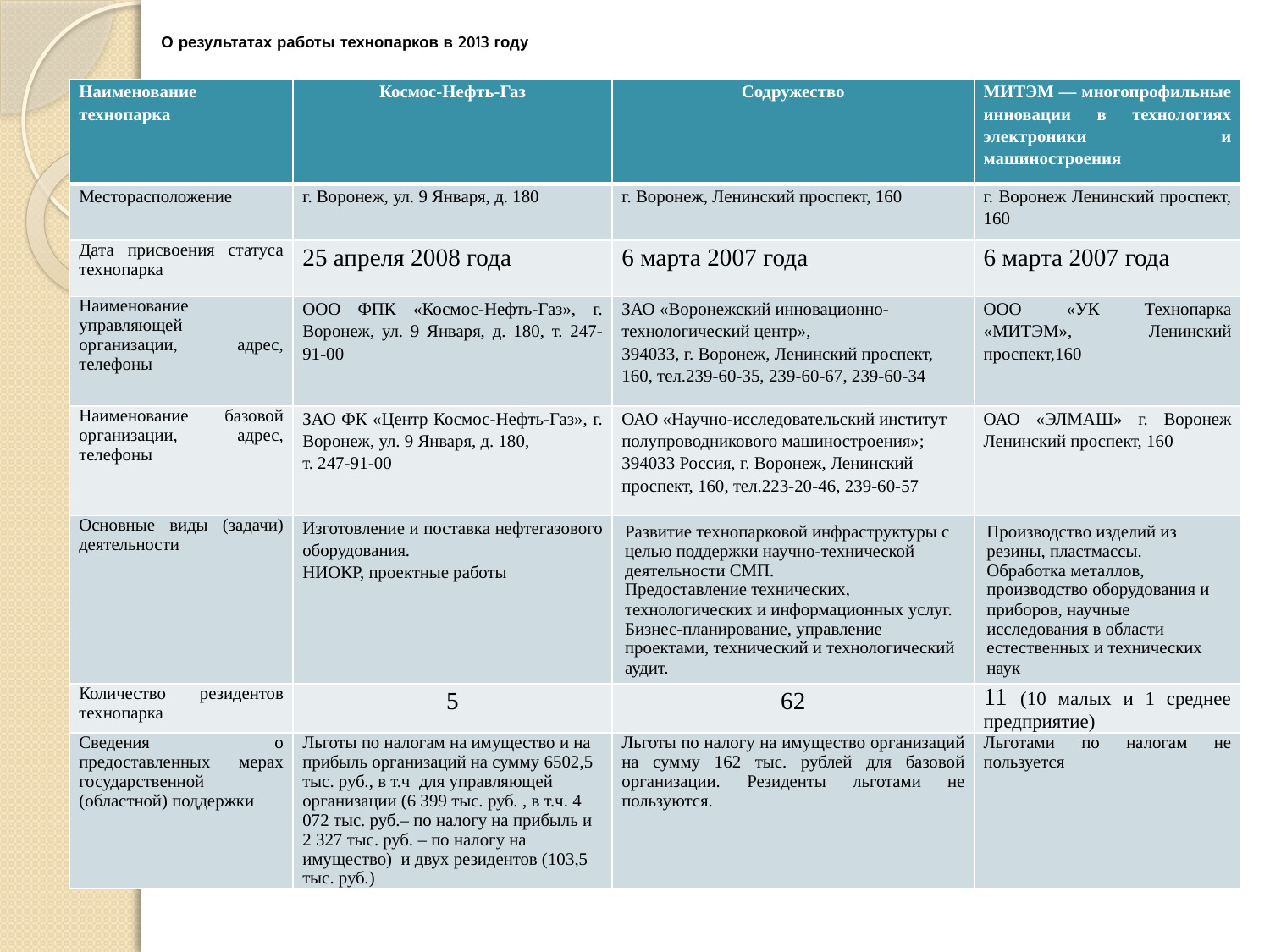

# О результатах работы технопарков в 2013 году
| Наименование технопарка | Космос-Нефть-Газ | Содружество | МИТЭМ — многопрофильные инновации в технологиях электроники и машиностроения |
| --- | --- | --- | --- |
| Месторасположение | г. Воронеж, ул. 9 Января, д. 180 | г. Воронеж, Ленинский проспект, 160 | г. Воронеж Ленинский проспект, 160 |
| Дата присвоения статуса технопарка | 25 апреля 2008 года | 6 марта 2007 года | 6 марта 2007 года |
| Наименование управляющей организации, адрес, телефоны | ООО ФПК «Космос-Нефть-Газ», г. Воронеж, ул. 9 Января, д. 180, т. 247-91-00 | ЗАО «Воронежский инновационно-технологический центр», 394033, г. Воронеж, Ленинский проспект, 160, тел.239-60-35, 239-60-67, 239-60-34 | ООО «УК Технопарка «МИТЭМ», Ленинский проспект,160 |
| Наименование базовой организации, адрес, телефоны | ЗАО ФК «Центр Космос-Нефть-Газ», г. Воронеж, ул. 9 Января, д. 180, т. 247-91-00 | ОАО «Научно-исследовательский институт полупроводникового машиностроения»; 394033 Россия, г. Воронеж, Ленинский проспект, 160, тел.223-20-46, 239-60-57 | ОАО «ЭЛМАШ» г. Воронеж Ленинский проспект, 160 |
| Основные виды (задачи) деятельности | Изготовление и поставка нефтегазового оборудования. НИОКР, проектные работы | Развитие технопарковой инфраструктуры с целью поддержки научно-технической деятельности СМП. Предоставление технических, технологических и информационных услуг. Бизнес-планирование, управление проектами, технический и технологический аудит. | Производство изделий из резины, пластмассы. Обработка металлов, производство оборудования и приборов, научные исследования в области естественных и технических наук |
| Количество резидентов технопарка | 5 | 62 | 11 (10 малых и 1 среднее предприятие) |
| Сведения о предоставленных мерах государственной (областной) поддержки | Льготы по налогам на имущество и на прибыль организаций на сумму 6502,5 тыс. руб., в т.ч для управляющей организации (6 399 тыс. руб. , в т.ч. 4 072 тыс. руб.– по налогу на прибыль и 2 327 тыс. руб. – по налогу на имущество) и двух резидентов (103,5 тыс. руб.) | Льготы по налогу на имущество организаций на сумму 162 тыс. рублей для базовой организации. Резиденты льготами не пользуются. | Льготами по налогам не пользуется |